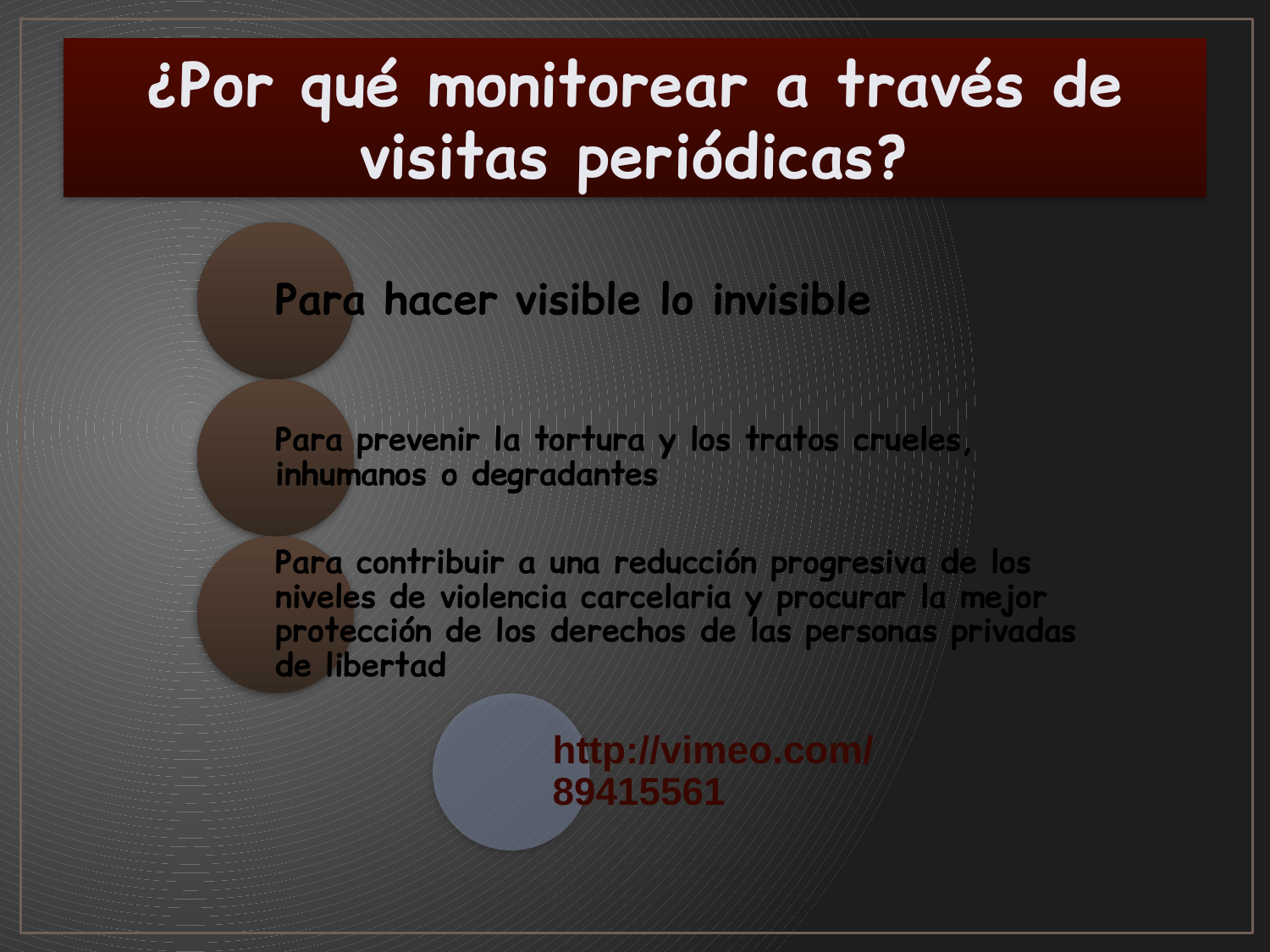

# ¿Por qué monitorear a través de visitas periódicas?
Para hacer visible lo invisible
Para prevenir la tortura y los tratos crueles, inhumanos o degradantes
Para contribuir a una reducción progresiva de los niveles de violencia carcelaria y procurar la mejor protección de los derechos de las personas privadas de libertad
http://vimeo.com/89415561